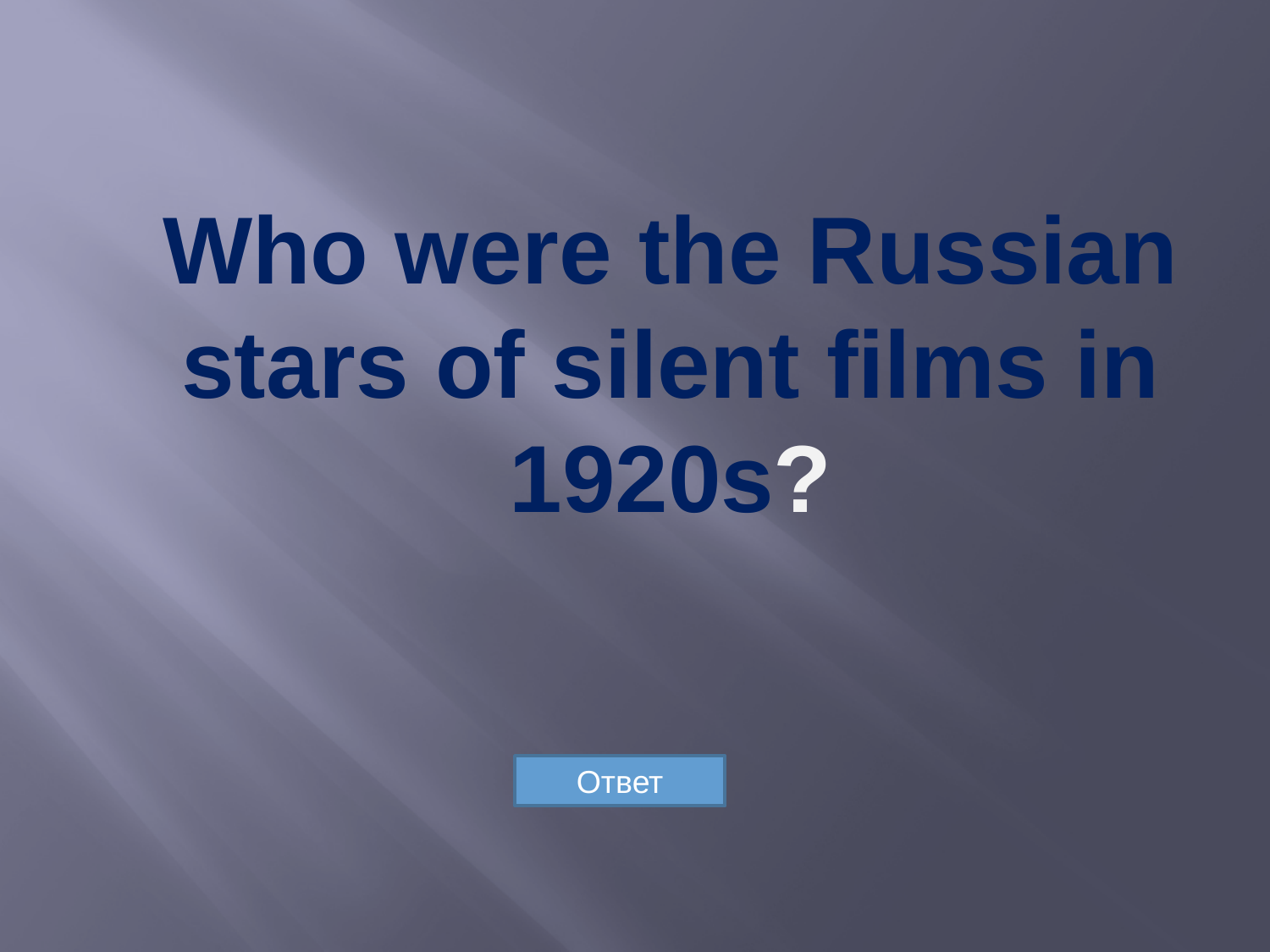

# Who were the Russian stars of silent films in 1920s?